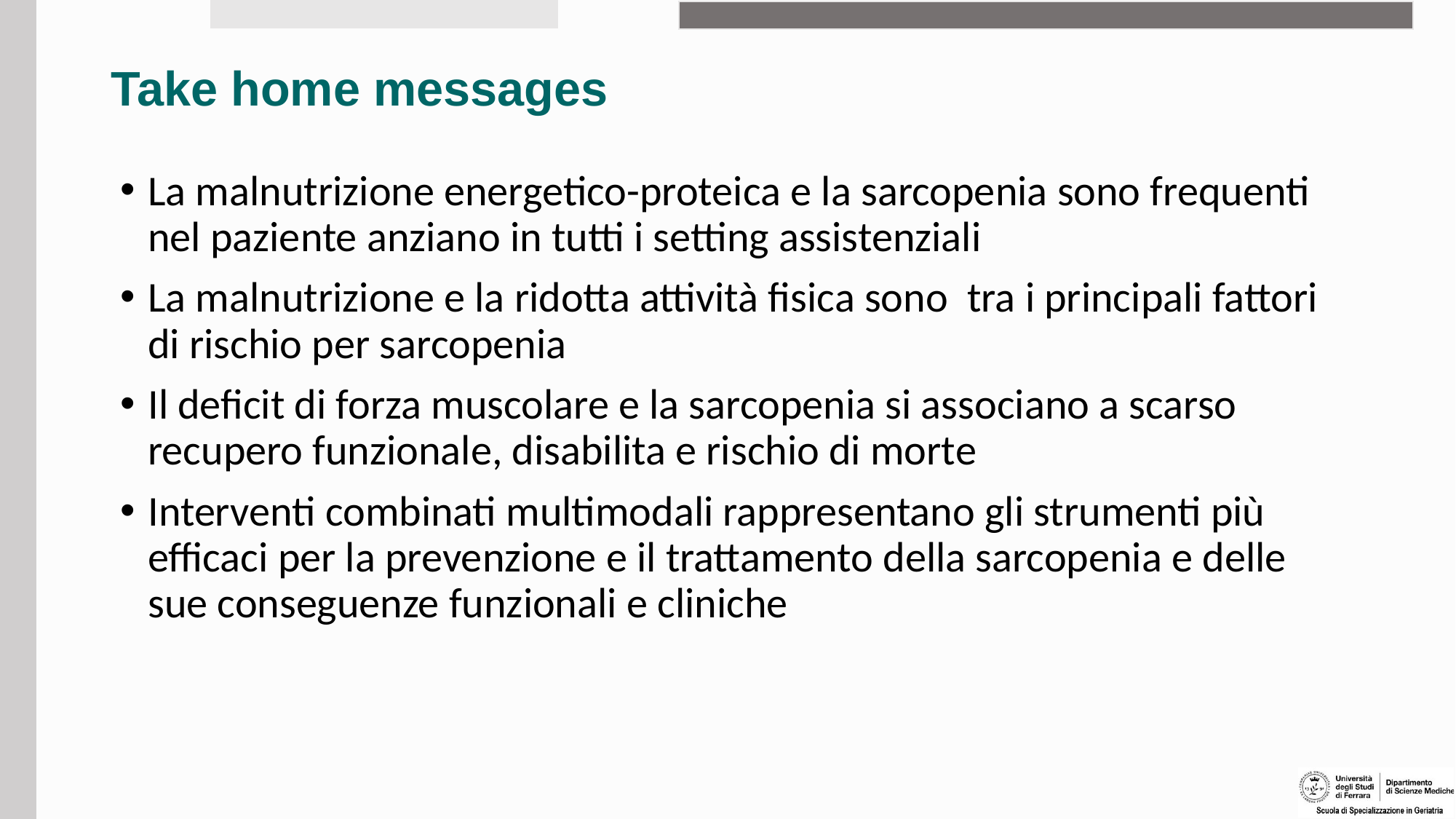

# Take home messages
La malnutrizione energetico-proteica e la sarcopenia sono frequenti nel paziente anziano in tutti i setting assistenziali
La malnutrizione e la ridotta attività fisica sono  tra i principali fattori di rischio per sarcopenia
Il deficit di forza muscolare e la sarcopenia si associano a scarso recupero funzionale, disabilita e rischio di morte
Interventi combinati multimodali rappresentano gli strumenti più efficaci per la prevenzione e il trattamento della sarcopenia e delle sue conseguenze funzionali e cliniche